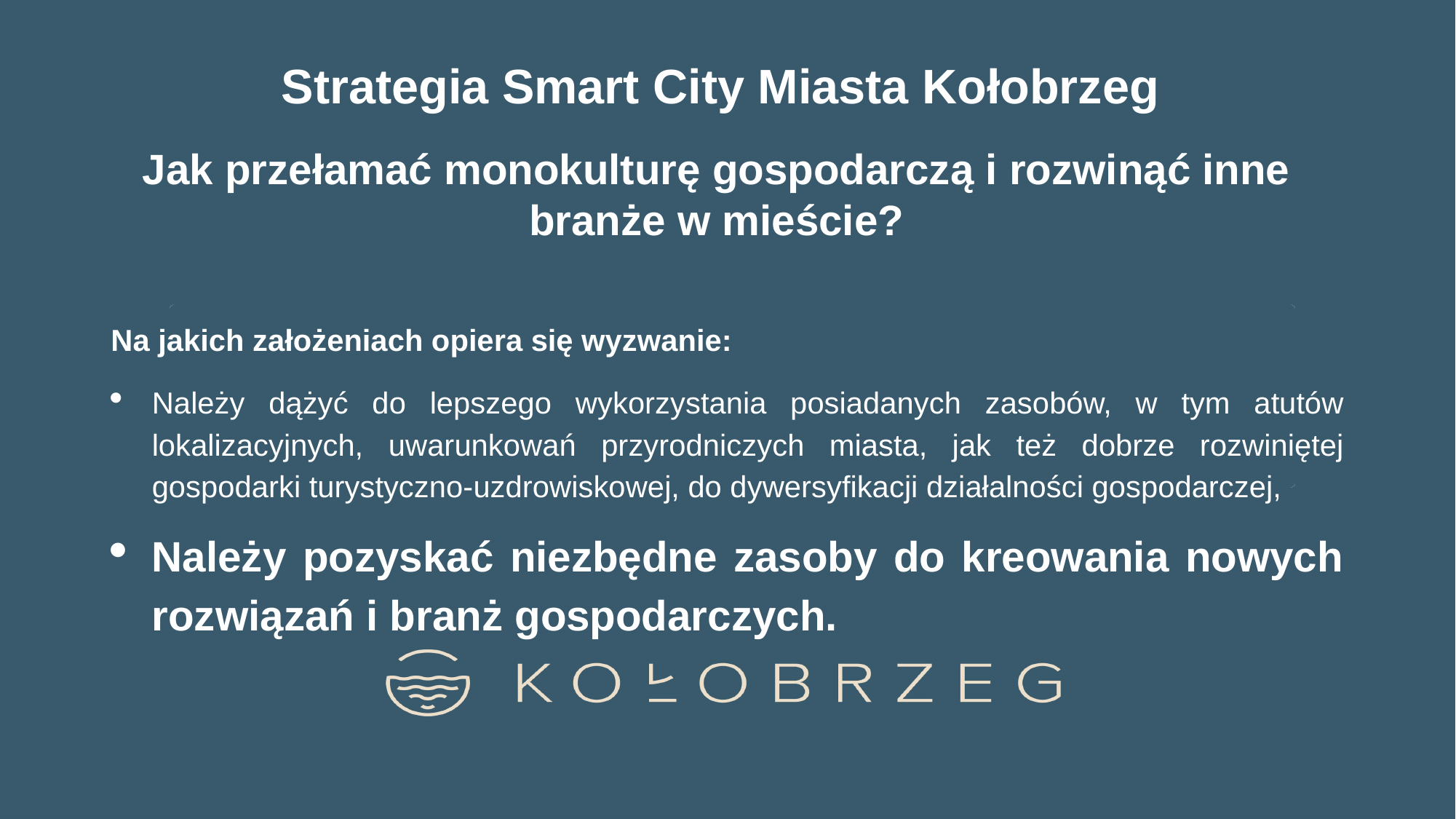

# Strategia Smart City Miasta Kołobrzeg
Jak przełamać monokulturę gospodarczą i rozwinąć inne branże w mieście?
Na jakich założeniach opiera się wyzwanie:
Należy dążyć do lepszego wykorzystania posiadanych zasobów, w tym atutów lokalizacyjnych, uwarunkowań przyrodniczych miasta, jak też dobrze rozwiniętej gospodarki turystyczno-uzdrowiskowej, do dywersyfikacji działalności gospodarczej,
Należy pozyskać niezbędne zasoby do kreowania nowych rozwiązań i branż gospodarczych.